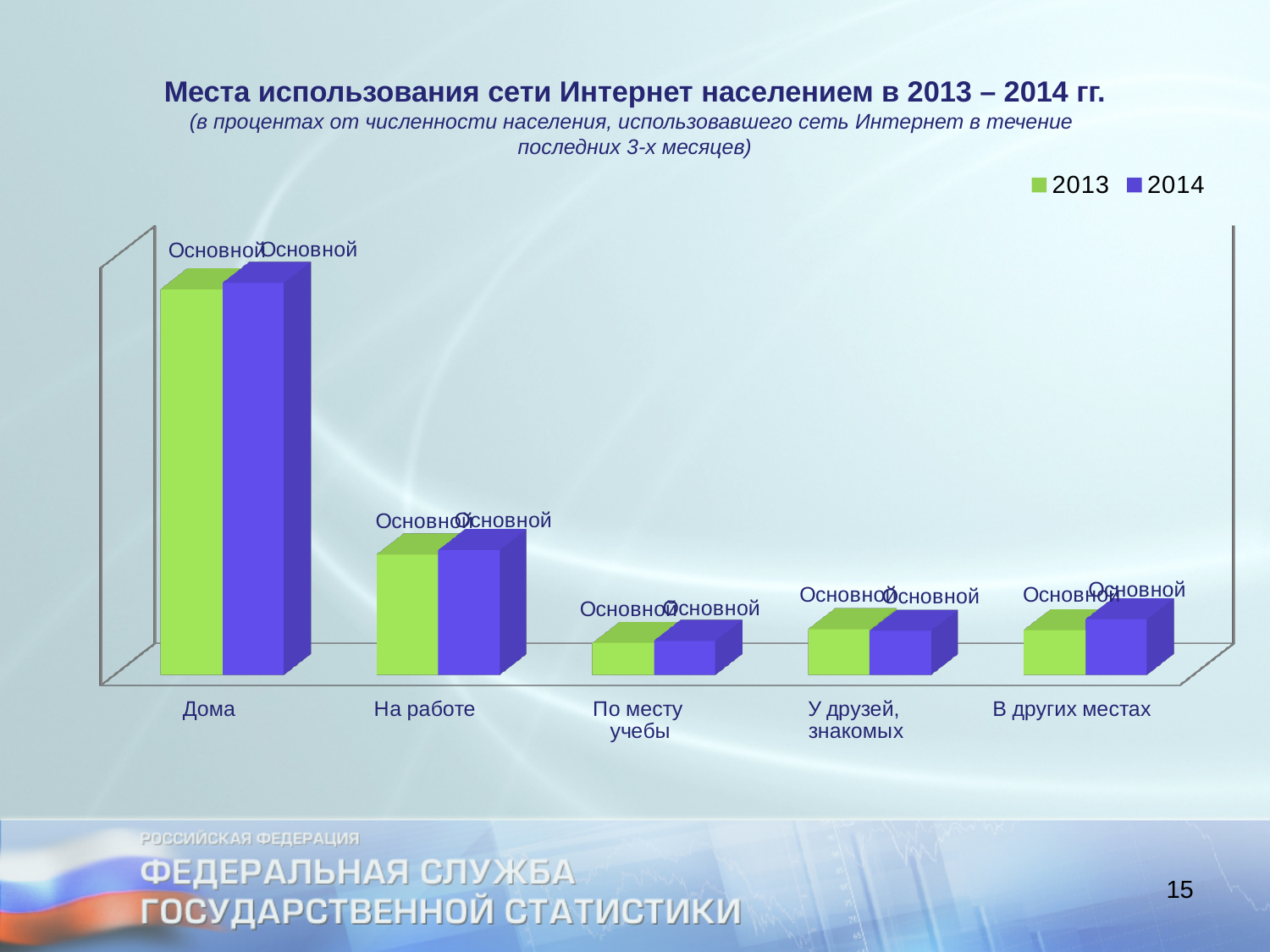

# Места использования сети Интернет населением в 2013 – 2014 гг. (в процентах от численности населения, использовавшего сеть Интернет в течение последних 3-х месяцев)

[unsupported chart]

15